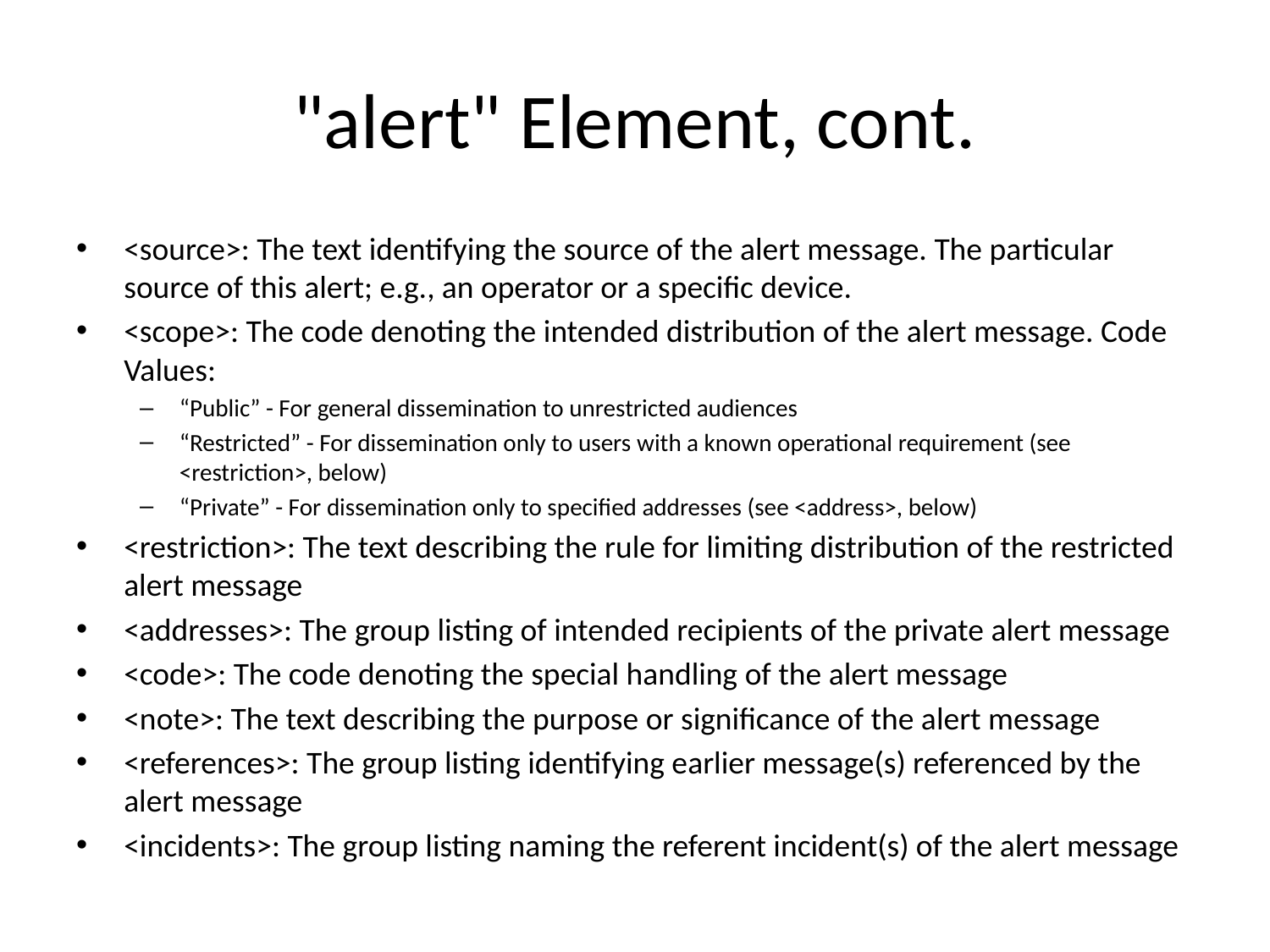

# "alert" Element, cont.
<source>: The text identifying the source of the alert message. The particular source of this alert; e.g., an operator or a specific device.
<scope>: The code denoting the intended distribution of the alert message. Code Values:
“Public” - For general dissemination to unrestricted audiences
“Restricted” - For dissemination only to users with a known operational requirement (see <restriction>, below)
“Private” - For dissemination only to specified addresses (see <address>, below)
<restriction>: The text describing the rule for limiting distribution of the restricted alert message
<addresses>: The group listing of intended recipients of the private alert message
<code>: The code denoting the special handling of the alert message
<note>: The text describing the purpose or significance of the alert message
<references>: The group listing identifying earlier message(s) referenced by the alert message
<incidents>: The group listing naming the referent incident(s) of the alert message